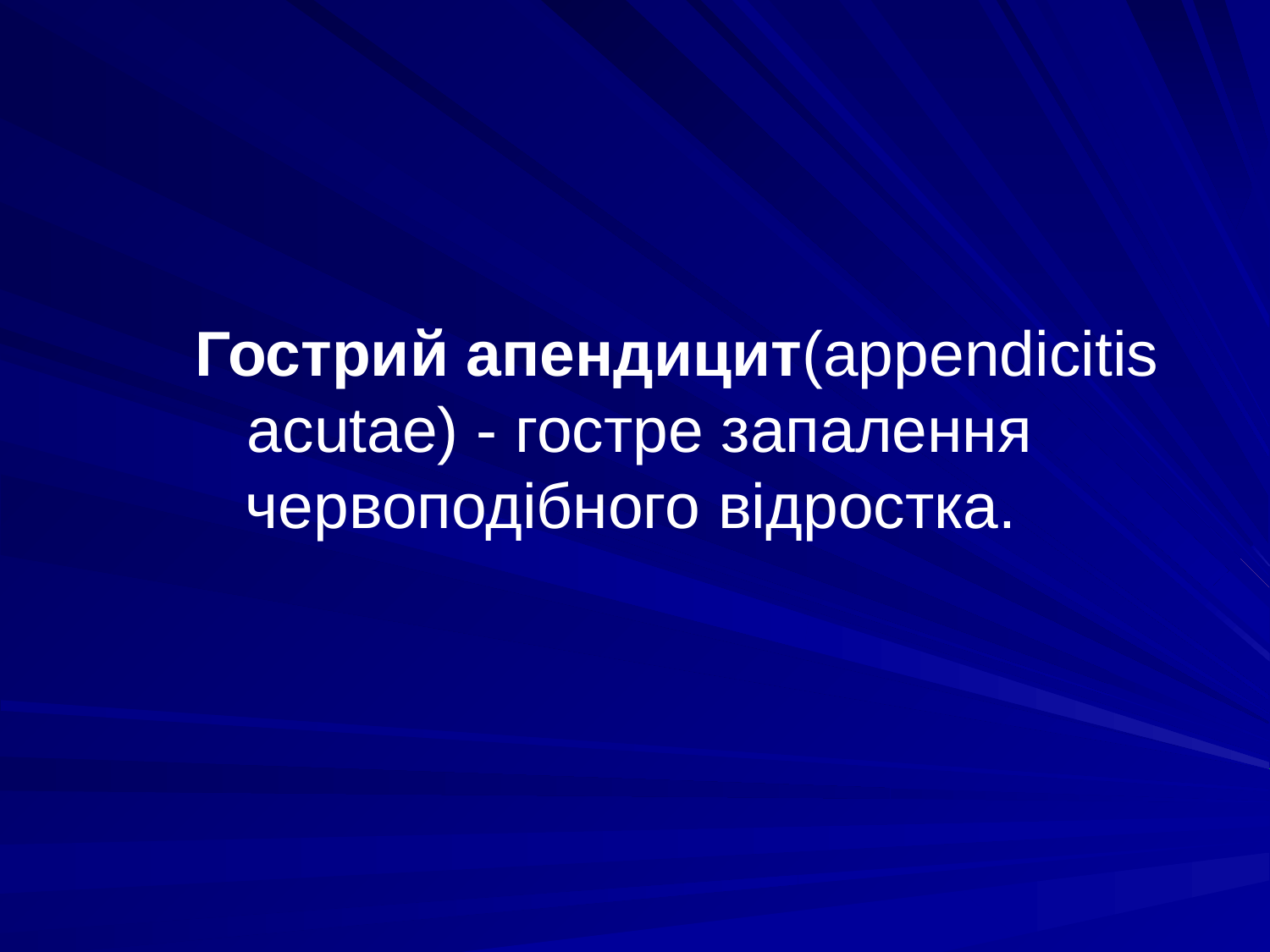

Гострий апендицит(appendicitis acutae) - гостре запалення червоподібного відростка.